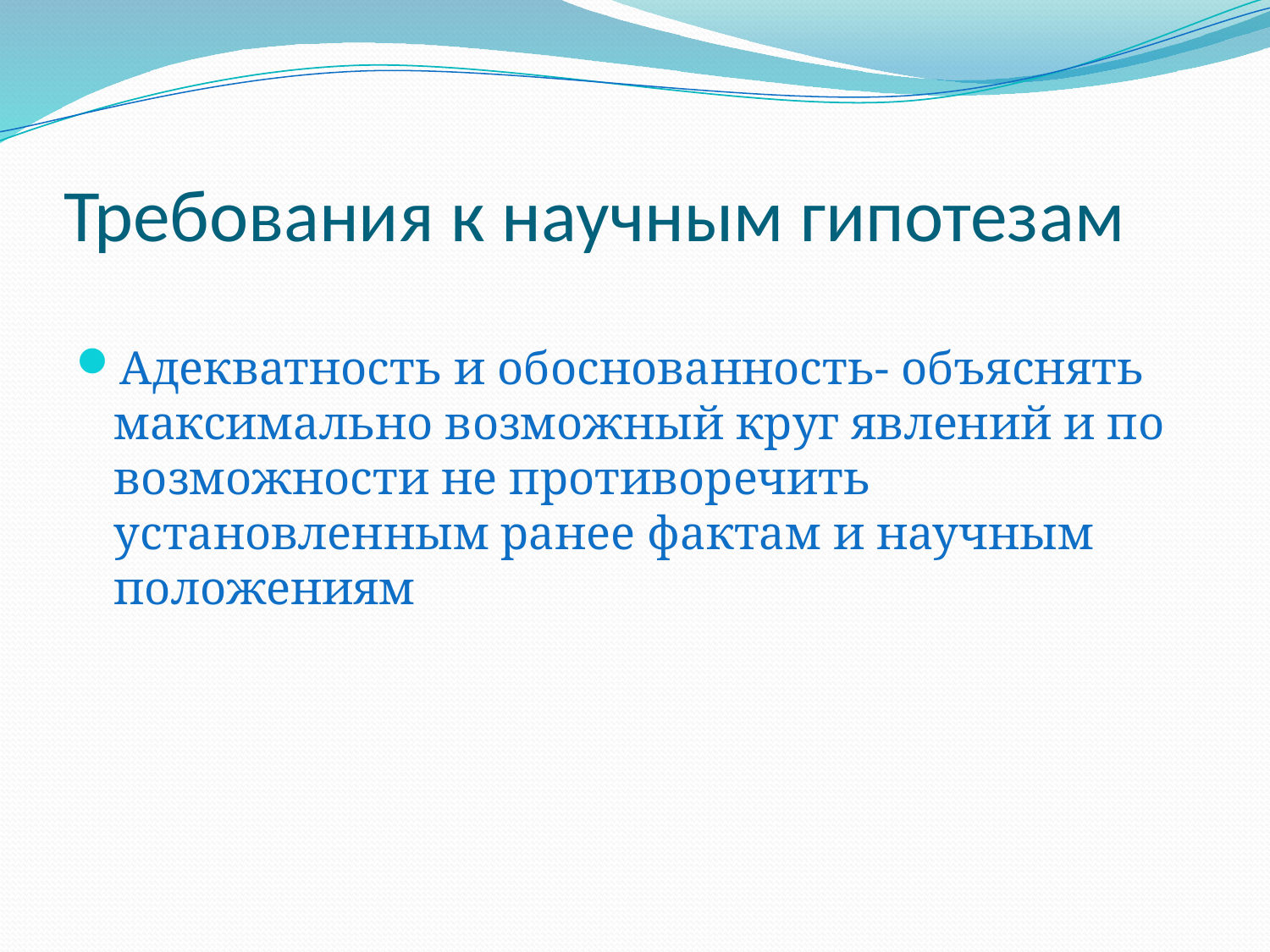

# Требования к научным гипотезам

Адекватность и обоснованность- объяснять максимально возможный круг явлений и по возможности не противоречить установленным ранее фактам и научным положениям